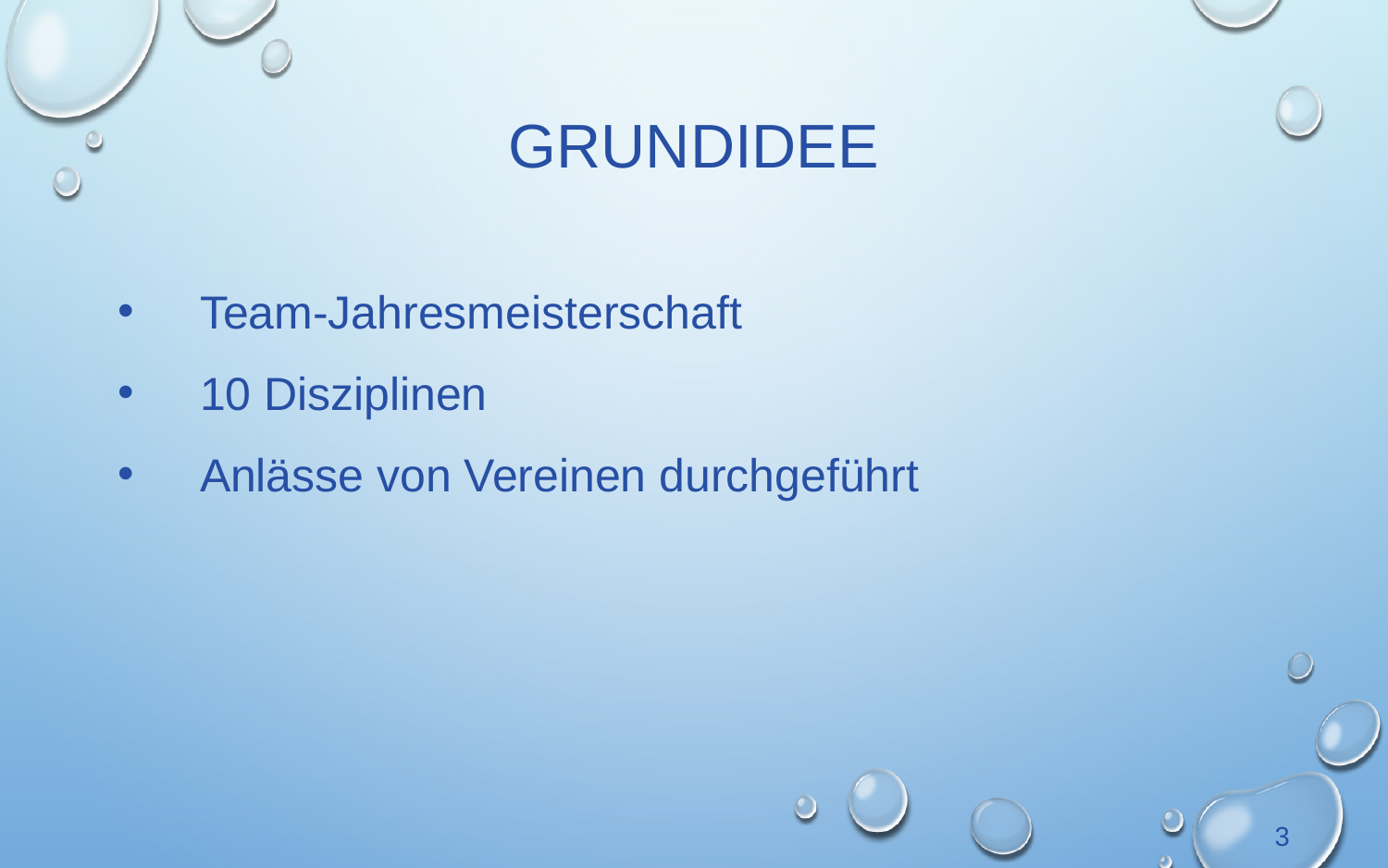

# Grundidee
Team-Jahresmeisterschaft
10 Disziplinen
Anlässe von Vereinen durchgeführt

3